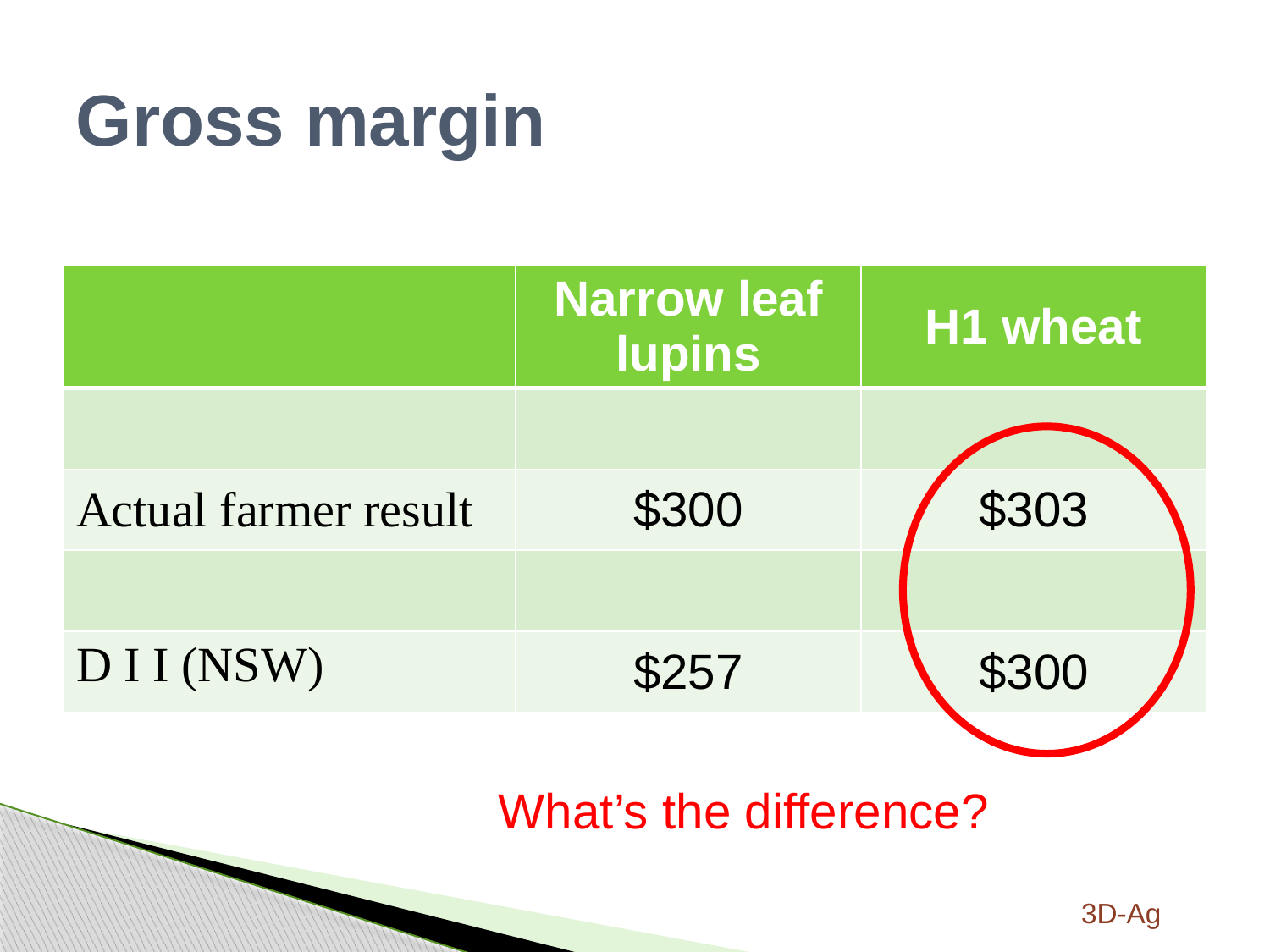

# Gross margin
|  | Narrow leaf lupins | H1 wheat |
| --- | --- | --- |
|  |  |  |
| Actual farmer result | $300 | $303 |
|  |  |  |
| D I I (NSW) | $257 | $300 |

What’s the difference?
3D-Ag